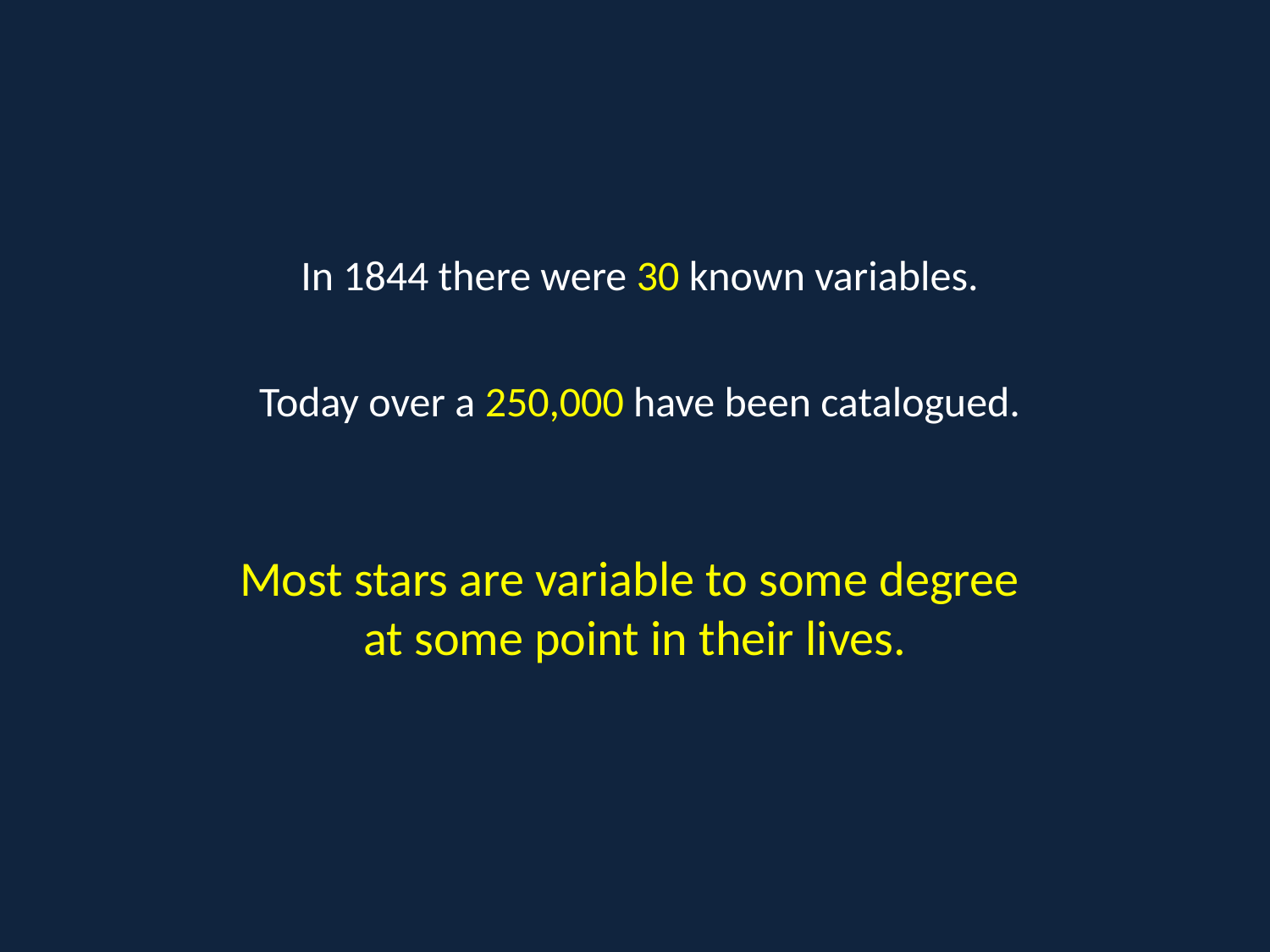

In 1844 there were 30 known variables.
 Today over a 250,000 have been catalogued.

Most stars are variable to some degree
at some point in their lives.